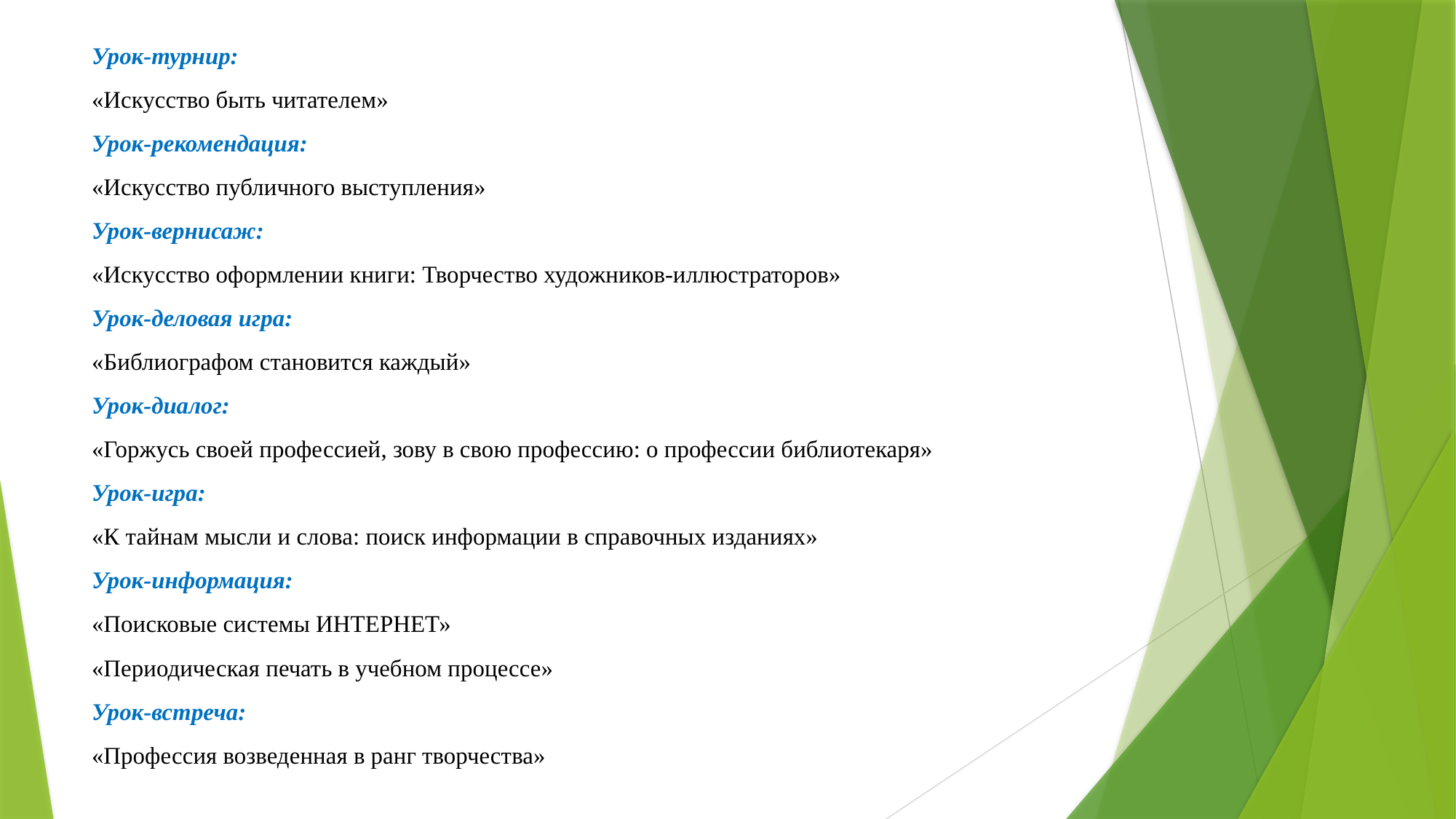

Урок-турнир:
«Искусство быть читателем»
Урок-рекомендация:
«Искусство публичного выступления»
Урок-вернисаж:
«Искусство оформлении книги: Творчество художников-иллюстраторов»
Урок-деловая игра:
«Библиографом становится каждый»
Урок-диалог:
«Горжусь своей профессией, зову в свою профессию: о профессии библиотекаря»
Урок-игра:
«К тайнам мысли и слова: поиск информации в справочных изданиях»
Урок-информация:
«Поисковые системы ИНТЕРНЕТ»
«Периодическая печать в учебном процессе»
Урок-встреча:
«Профессия возведенная в ранг творчества»